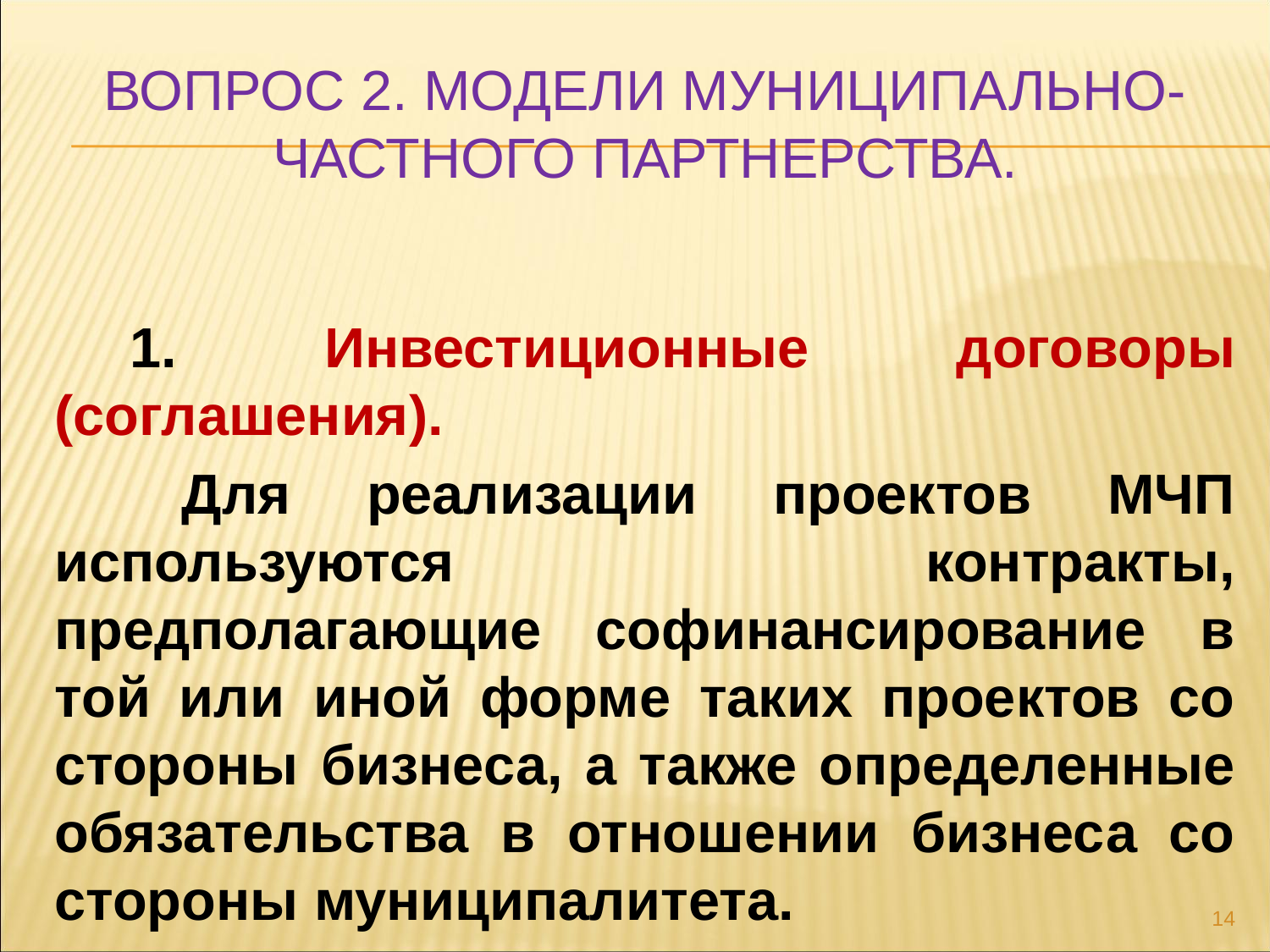

# Вопрос 2. модели муниципально-частного партнерства.
1. Инвестиционные договоры (соглашения).
	Для реализации проектов МЧП используются контракты, предполагающие софинансирование в той или иной форме таких проектов со стороны бизнеса, а также определенные обязательства в отношении бизнеса со стороны муниципалитета.
14